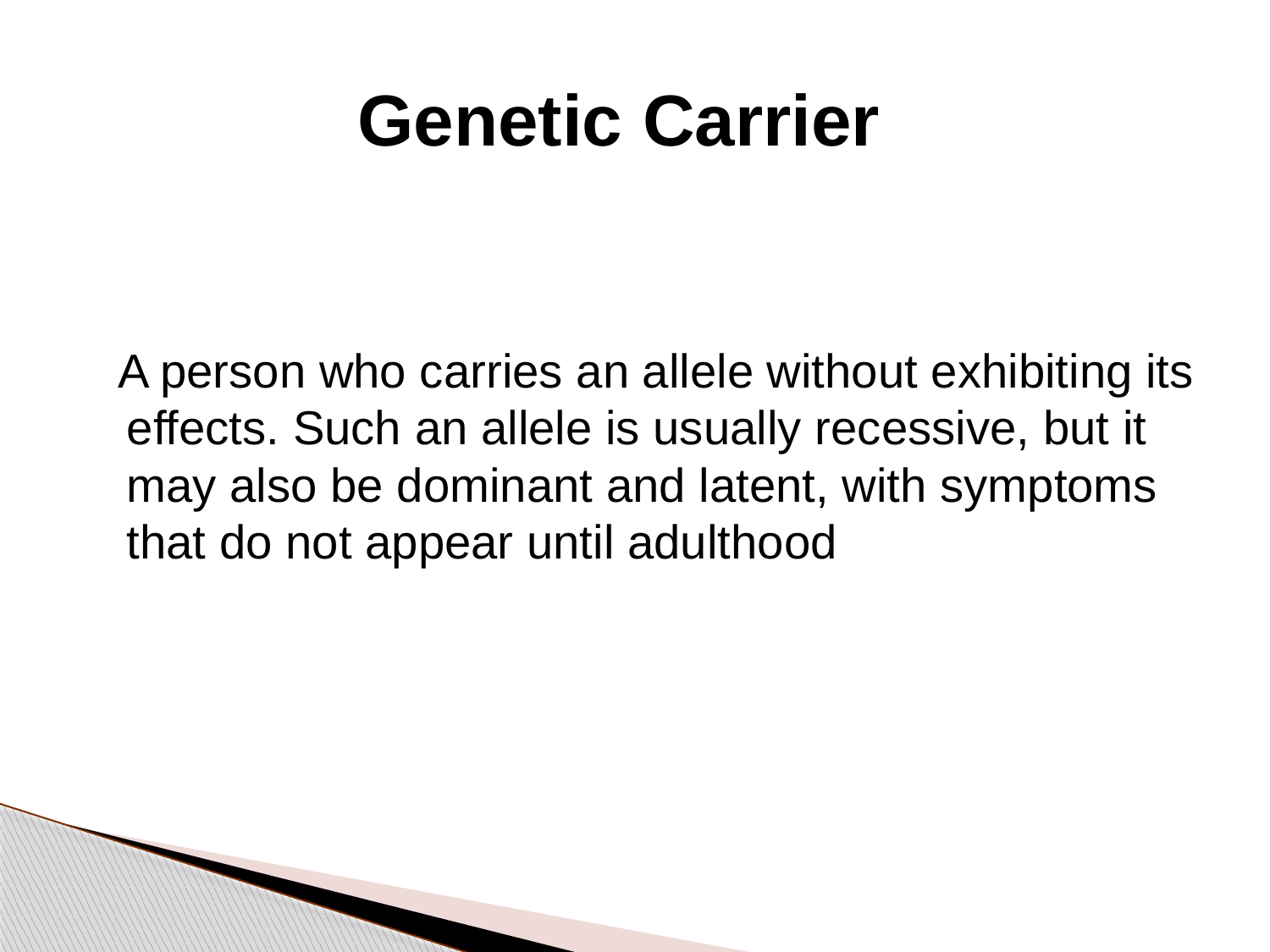

# Genetic Carrier

  A person who carries an allele without exhibiting its effects. Such an allele is usually recessive, but it may also be dominant and latent, with symptoms that do not appear until adulthood